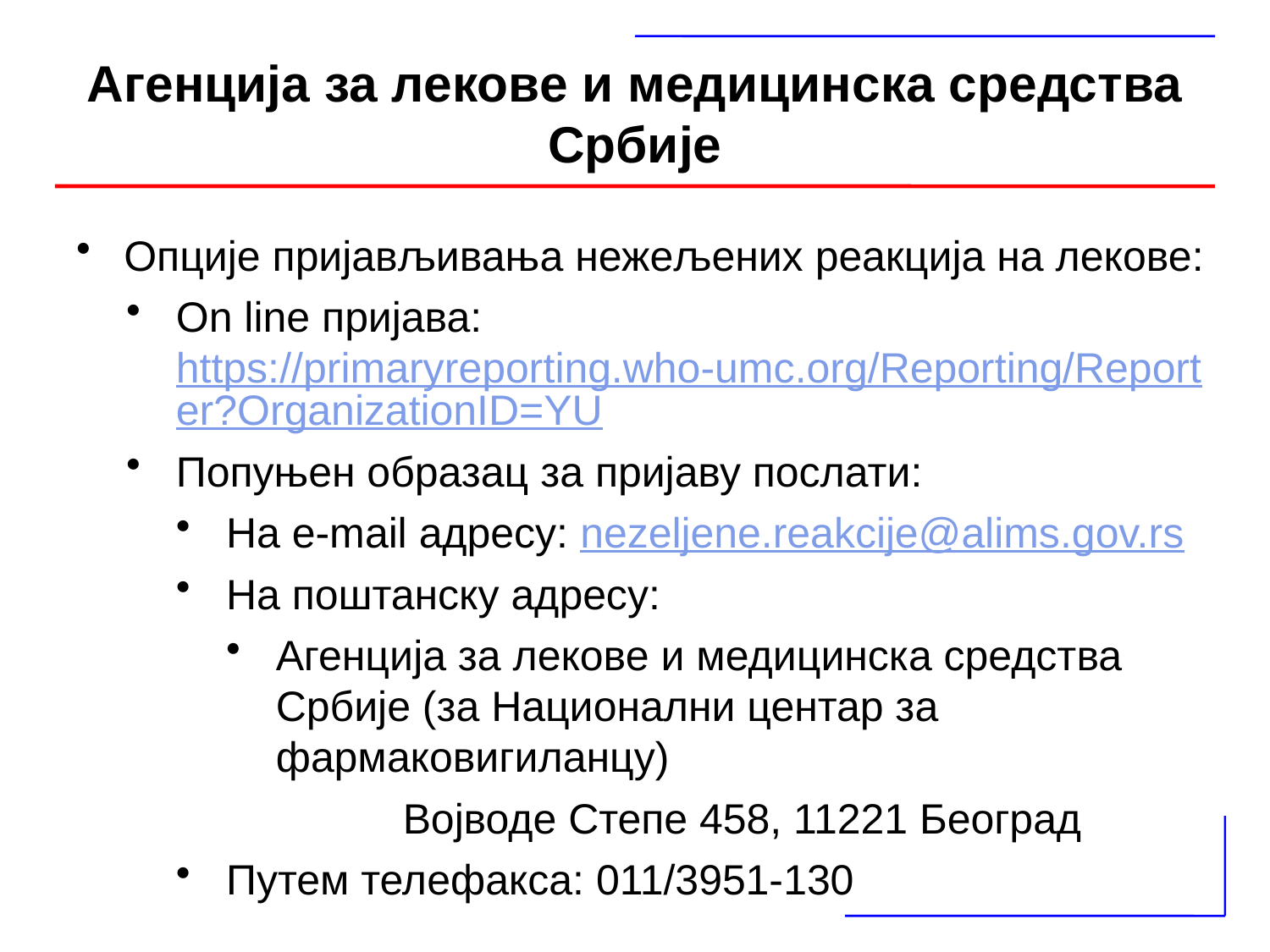

# Агенција за лекове и медицинска средства Србије
Опције пријављивања нежељених реакција на лекове:
On line пријава: https://primaryreporting.who-umc.org/Reporting/Reporter?OrganizationID=YU
Попуњен образац за пријаву послати:
На е-mail адресу: nezeljene.reakcije@alims.gov.rs
На поштанску адресу:
Агенција за лекове и медицинска средства Србије (за Национални центар за фармаковигиланцу)
		Војводе Степе 458, 11221 Београд
Путем телефакса: 011/3951-130